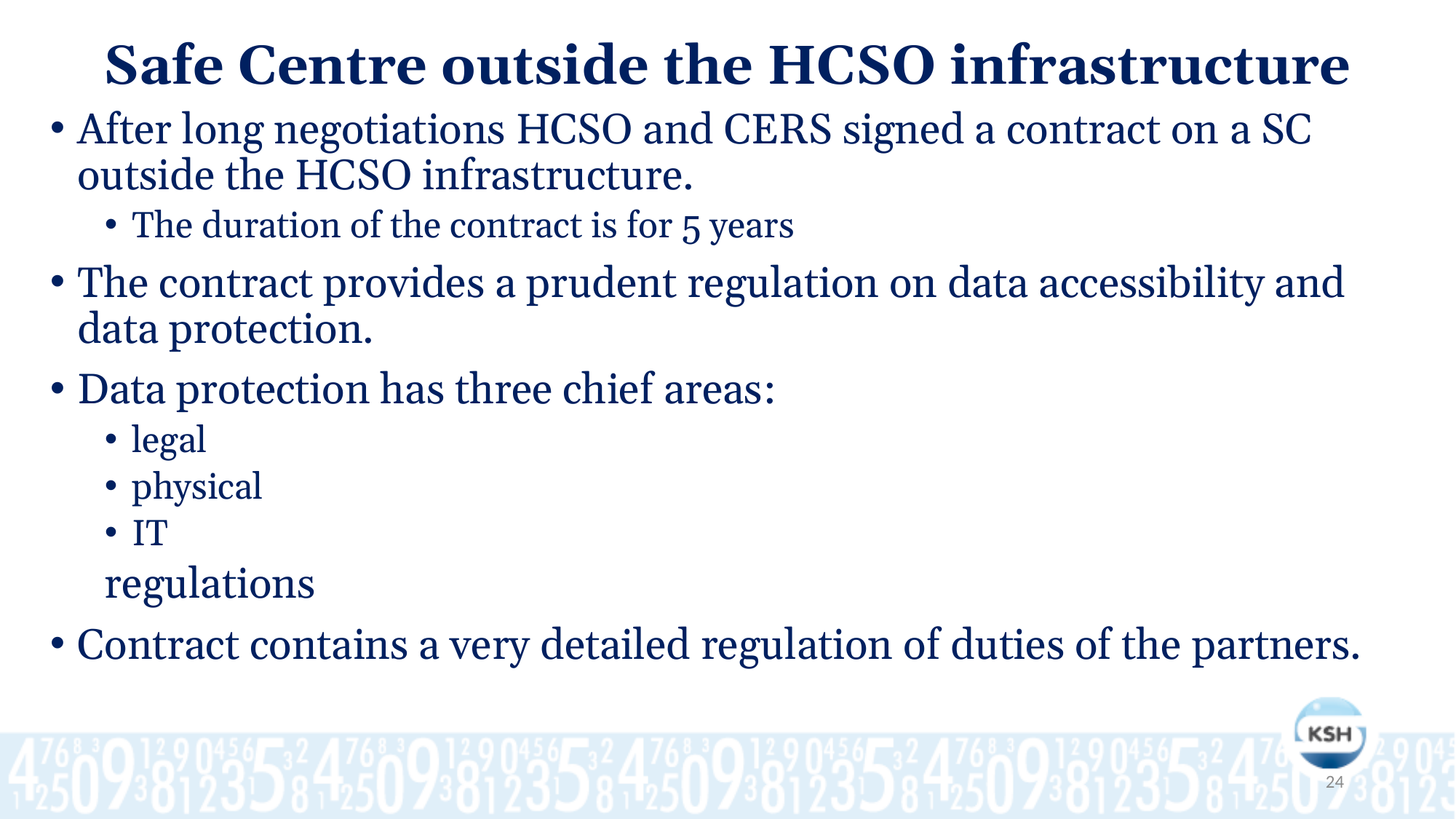

Safe Centre outside the HCSO infrastructure
After long negotiations HCSO and CERS signed a contract on a SC outside the HCSO infrastructure.
The duration of the contract is for 5 years
The contract provides a prudent regulation on data accessibility and data protection.
Data protection has three chief areas:
legal
physical
IT
regulations
Contract contains a very detailed regulation of duties of the partners.

24